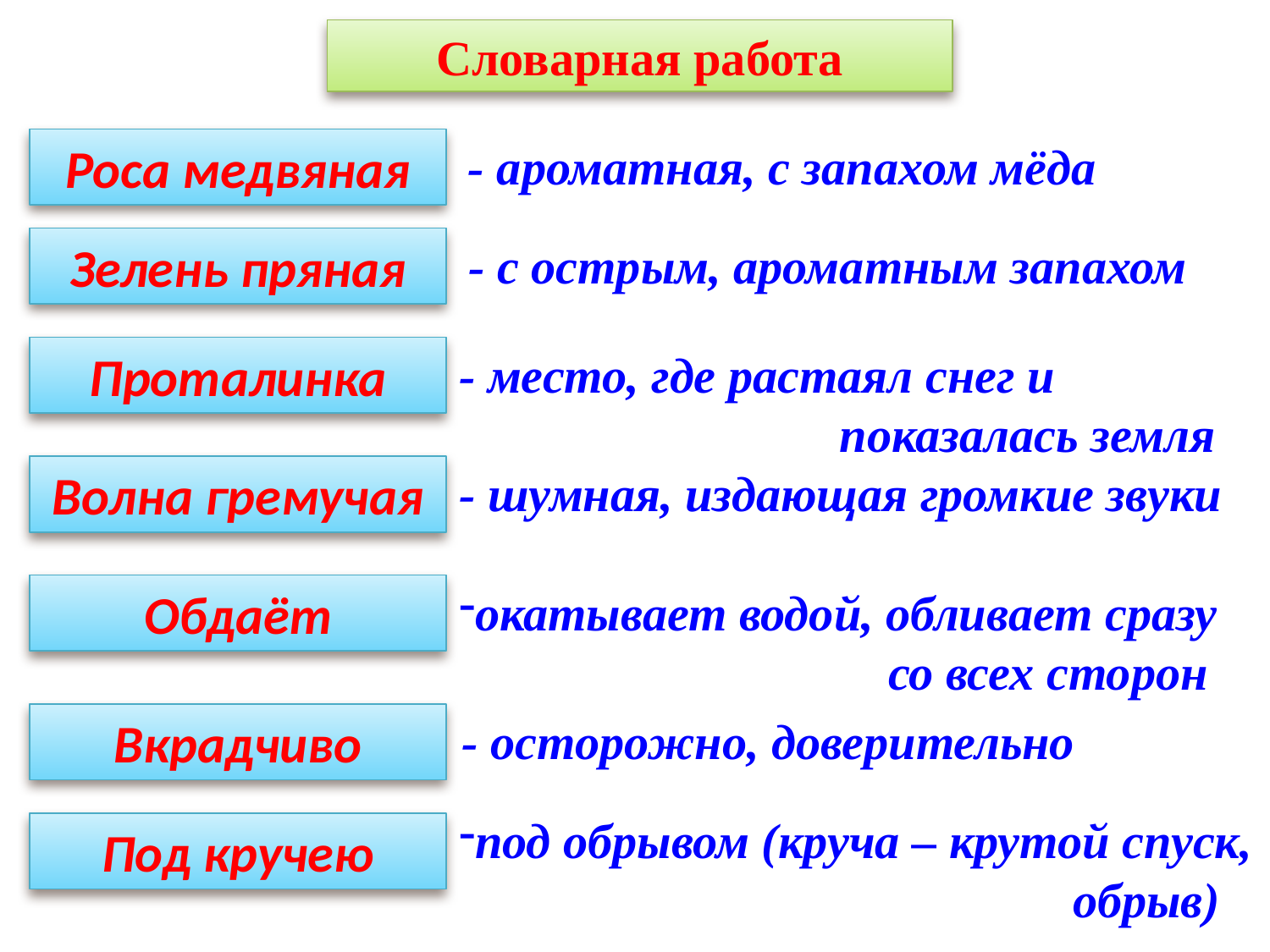

Словарная работа
Роса медвяная
- ароматная, с запахом мёда

Зелень пряная
- с острым, ароматным запахом
Проталинка
- место, где растаял снег и
                               показалась земля
Волна гремучая
- шумная, издающая громкие звуки
Обдаёт
окатывает водой, обливает сразу
                                   со всех сторон
Вкрадчиво
- осторожно, доверительно
под обрывом (круча – крутой спуск,
                                                  обрыв)
Под кручею